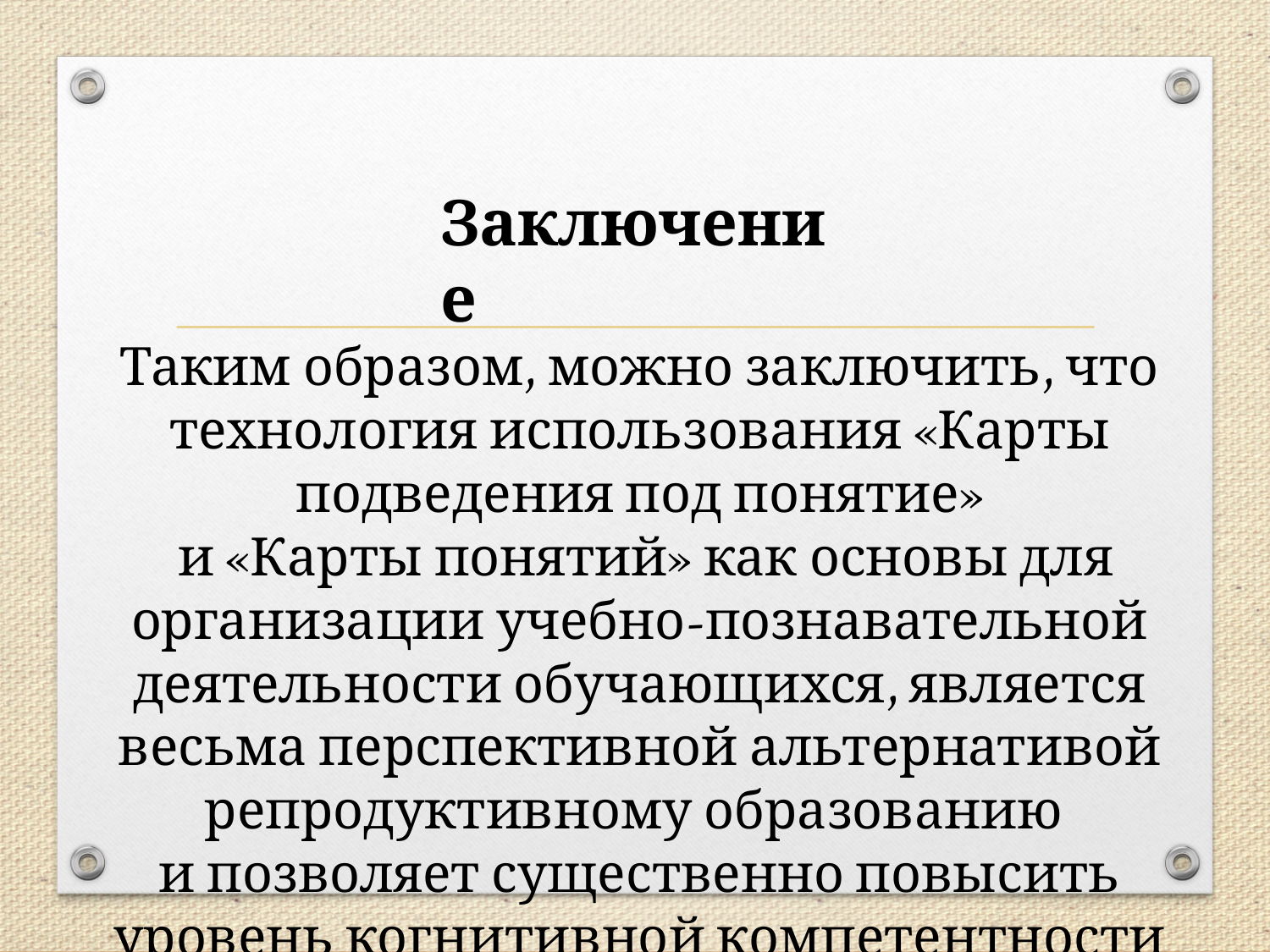

Заключение
Таким образом, можно заключить, что технология использования «Карты подведения под понятие»
 и «Карты понятий» как основы для организации учебно-познавательной деятельности обучающихся, является весьма перспективной альтернативой репродуктивному образованию
и позволяет существенно повысить уровень когнитивной компетентности учащихся.